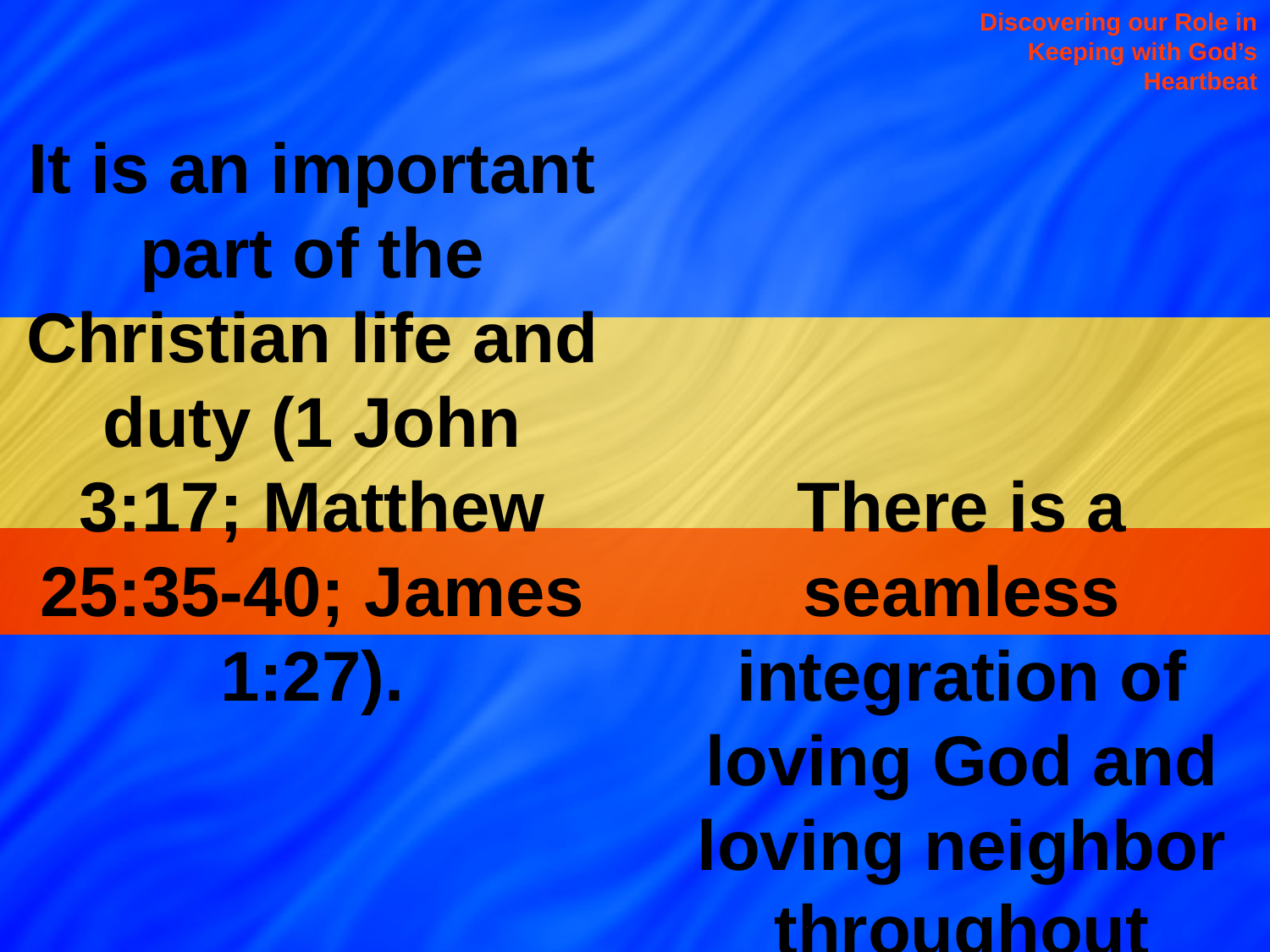

Discovering our Role in Keeping with God’s Heartbeat
It is an important part of the Christian life and duty (1 John 3:17; Matthew 25:35-40; James 1:27).
There is a seamless integration of loving God and loving neighbor throughout God’s Word.